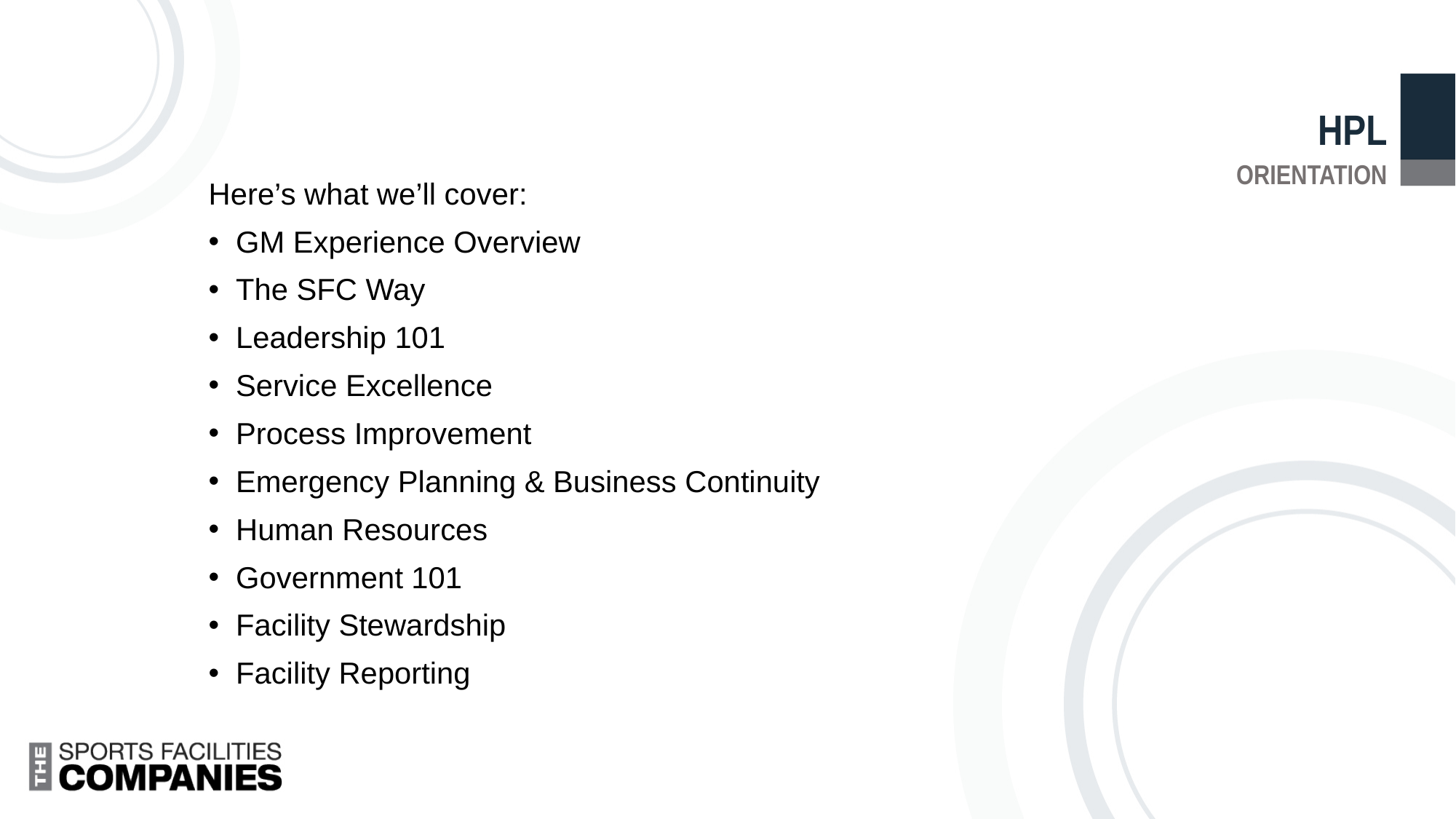

HPL
ORIENTATION
Here’s what we’ll cover:
GM Experience Overview
The SFC Way
Leadership 101
Service Excellence
Process Improvement
Emergency Planning & Business Continuity
Human Resources
Government 101
Facility Stewardship
Facility Reporting